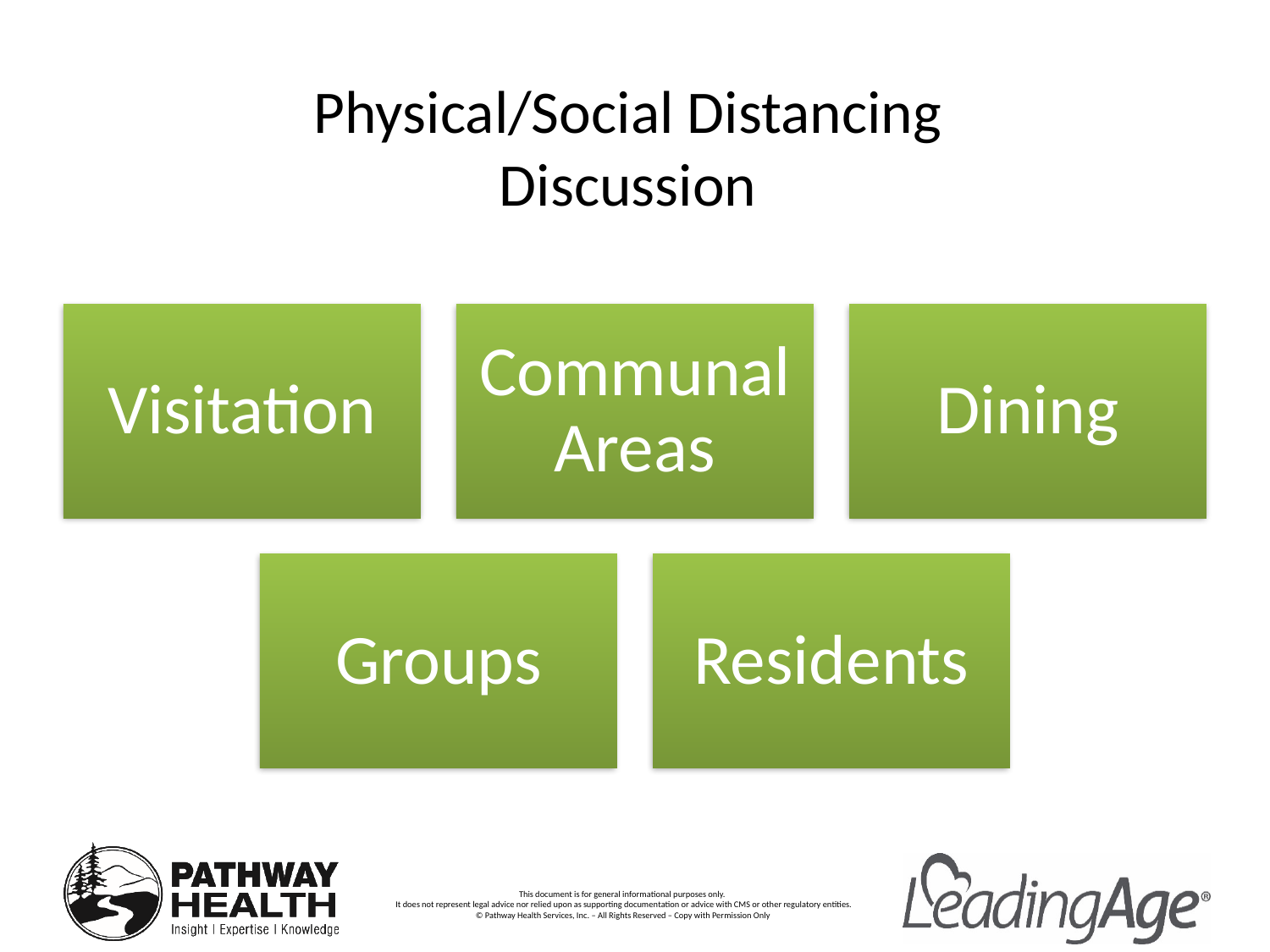

# Physical/Social Distancing Discussion
Visitation
Communal Areas
Dining
Groups
Residents